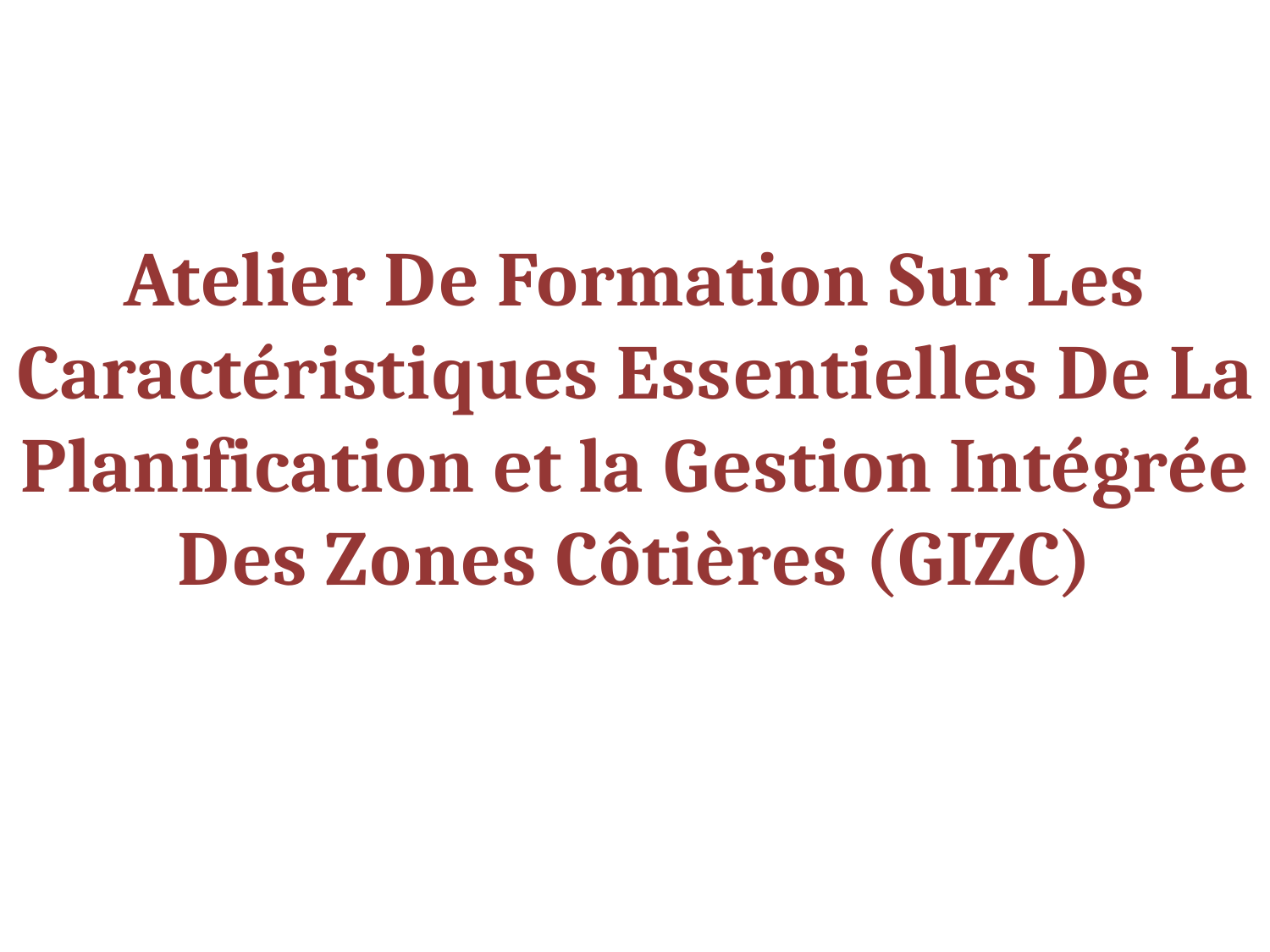

Atelier De Formation Sur Les Caractéristiques Essentielles De La Planification et la Gestion Intégrée Des Zones Côtières (GIZC)